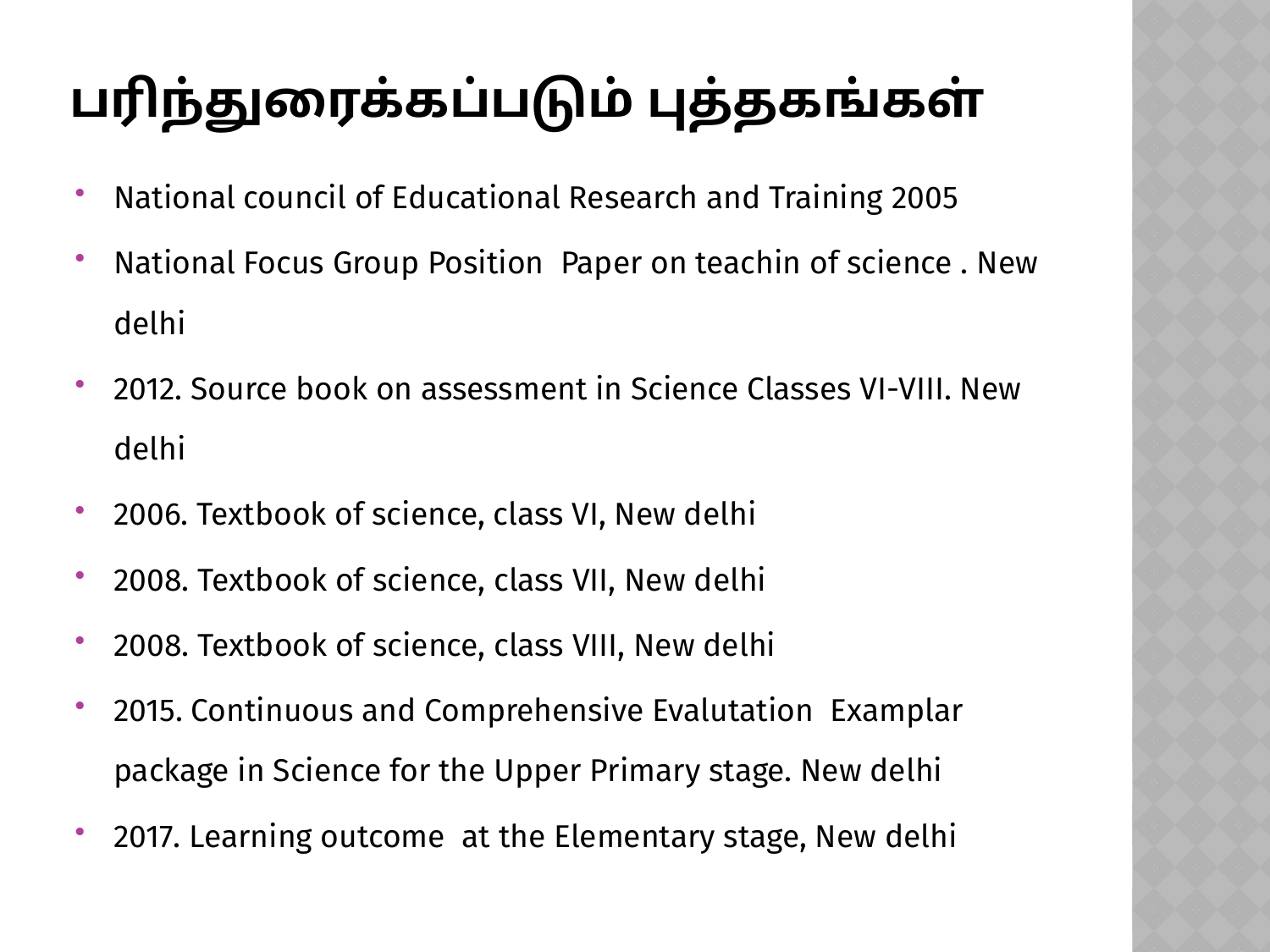

# பரிந்துரைக்கப்படும் புத்தகங்கள்
National council of Educational Research and Training 2005
National Focus Group Position  Paper on teachin of science . New delhi
2012. Source book on assessment in Science Classes VI-VIII. New delhi
2006. Textbook of science, class VI, New delhi
2008. Textbook of science, class VII, New delhi
2008. Textbook of science, class VIII, New delhi
2015. Continuous and Comprehensive Evalutation  Examplar package in Science for the Upper Primary stage. New delhi
2017. Learning outcome  at the Elementary stage, New delhi